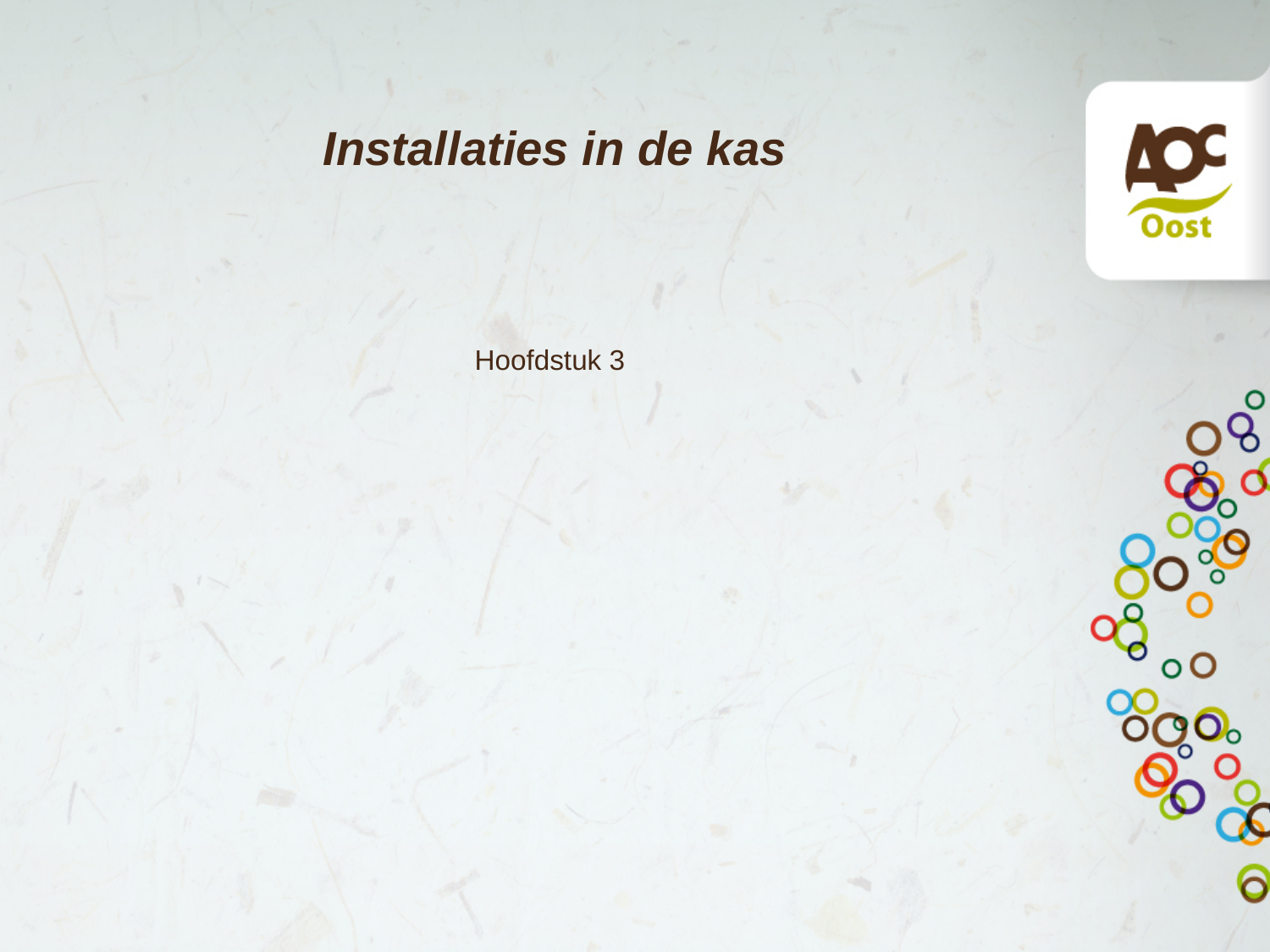

# Installaties in de kas

Hoofdstuk 3